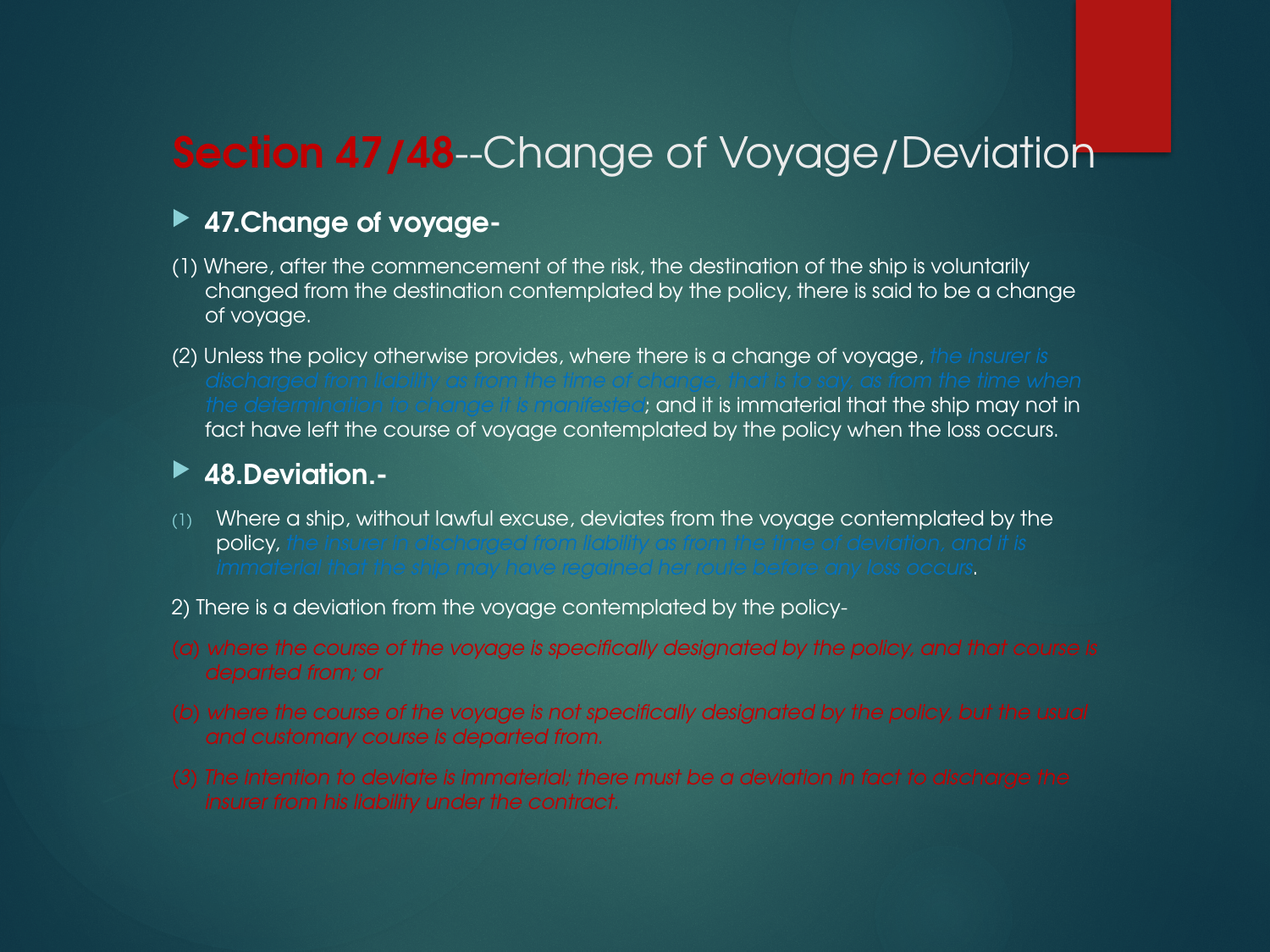

# Section 47/48--Change of Voyage/Deviation
47.Change of voyage-
(1) Where, after the commencement of the risk, the destination of the ship is voluntarily changed from the destination contemplated by the policy, there is said to be a change of voyage.
(2) Unless the policy otherwise provides, where there is a change of voyage, the insurer is discharged from liability as from the time of change, that is to say, as from the time when the determination to change it is manifested; and it is immaterial that the ship may not in fact have left the course of voyage contemplated by the policy when the loss occurs.
48.Deviation.-
Where a ship, without lawful excuse, deviates from the voyage contemplated by the policy, the insurer in discharged from liability as from the time of deviation, and it is immaterial that the ship may have regained her route before any loss occurs.
2) There is a deviation from the voyage contemplated by the policy-
(a) where the course of the voyage is specifically designated by the policy, and that course is departed from; or
(b) where the course of the voyage is not specifically designated by the policy, but the usual and customary course is departed from.
(3) The intention to deviate is immaterial; there must be a deviation in fact to discharge the insurer from his liability under the contract.